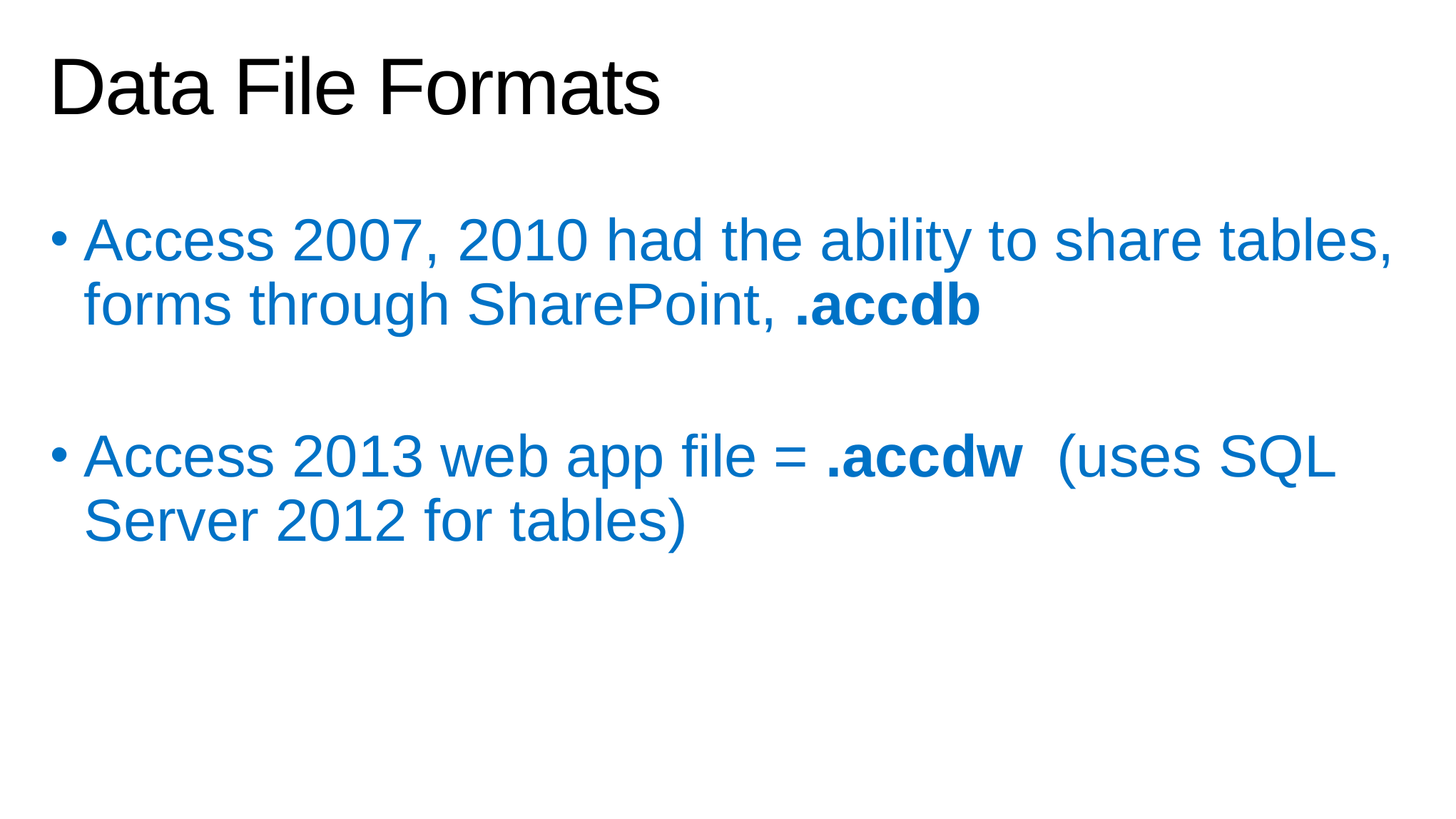

# Data File Formats
Access 2007, 2010 had the ability to share tables, forms through SharePoint, .accdb

Access 2013 web app file = .accdw  (uses SQL Server 2012 for tables)